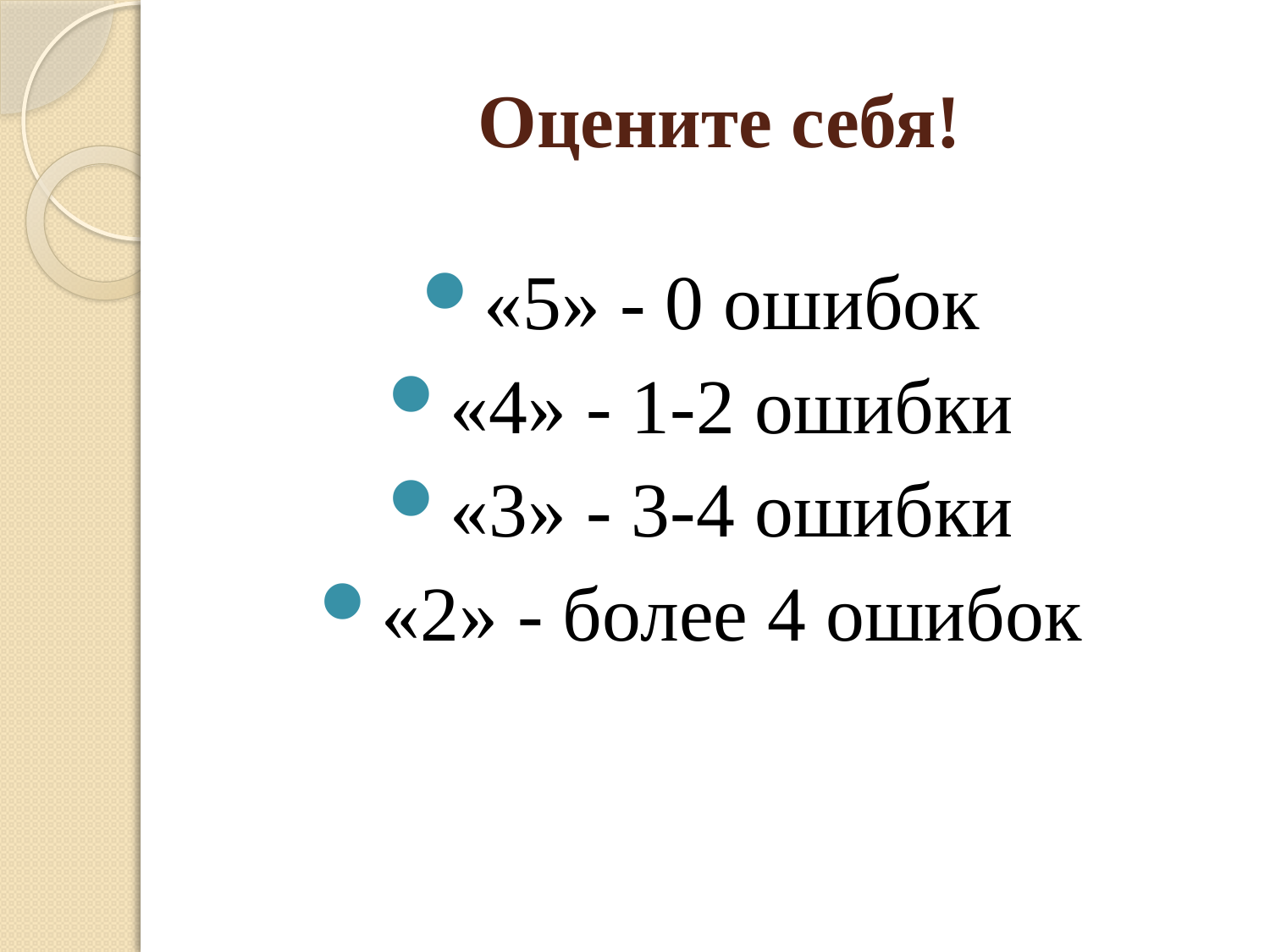

# Оцените себя!
«5» - 0 ошибок
«4» - 1-2 ошибки
«3» - 3-4 ошибки
«2» - более 4 ошибок